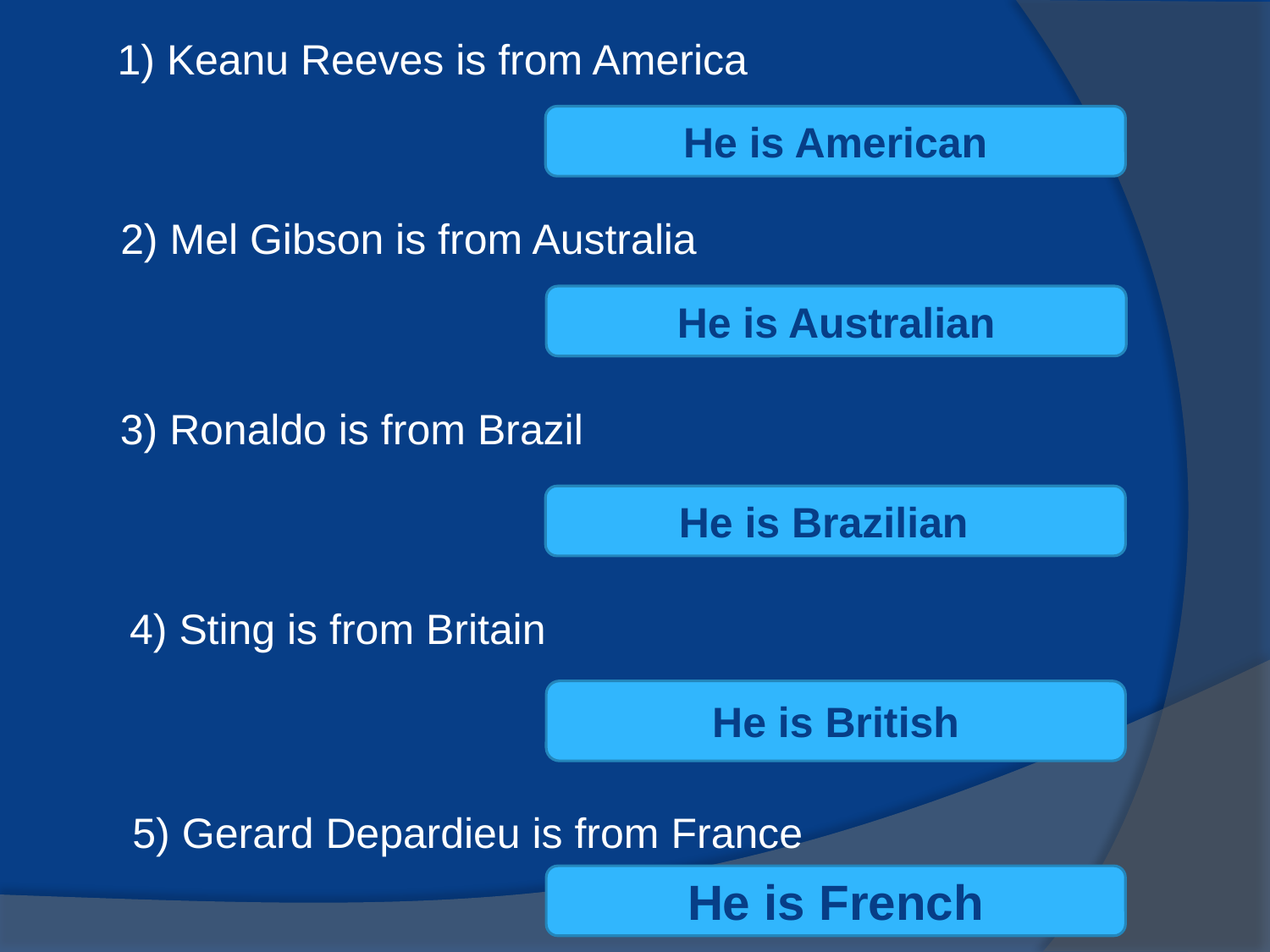

1) Keanu Reeves is from America

He is American
2) Mel Gibson is from Australia
He is Australian
3) Ronaldo is from Brazil
He is Brazilian
4) Sting is from Britain
He is British
5) Gerard Depardieu is from France
He is French